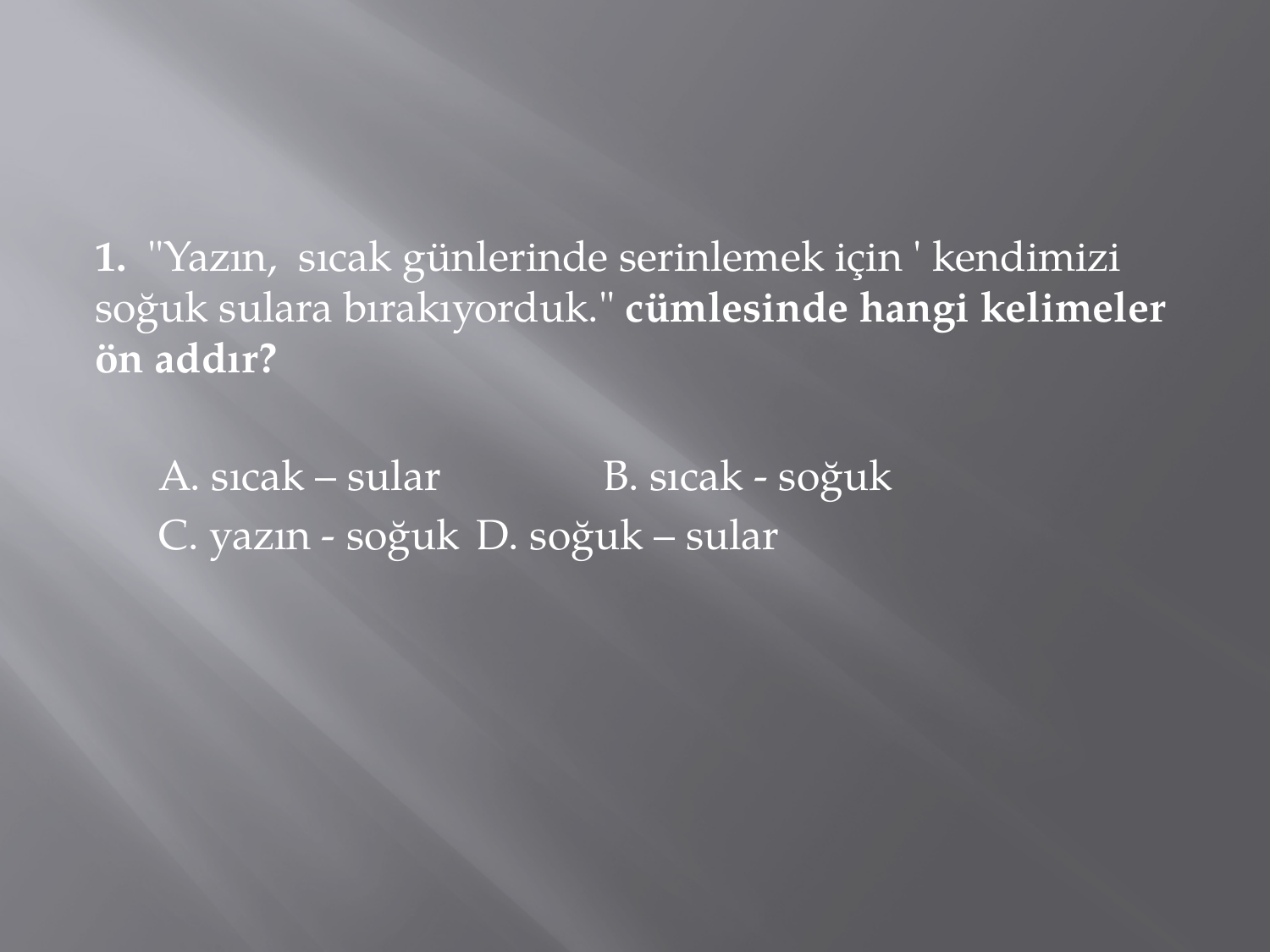

1.  "Yazın,  sıcak günlerinde serinlemek için ' kendimizi soğuk sulara bırakıyorduk." cümlesinde hangi kelimeler ön addır?

      A. sıcak – sular		B. sıcak - soğuk
      C. yazın - soğuk 	D. soğuk – sular